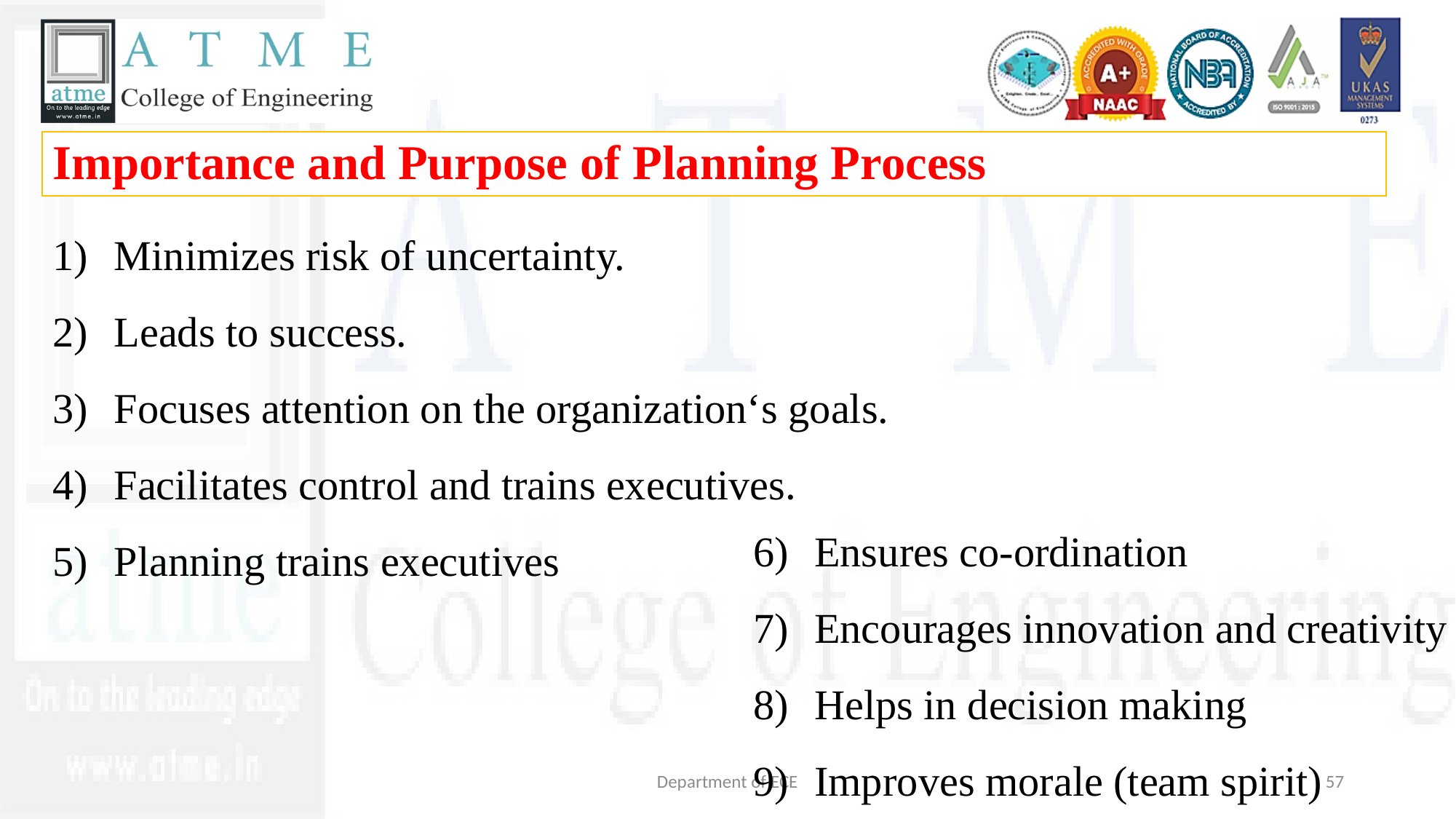

Importance and Purpose of Planning Process
Minimizes risk of uncertainty.
Leads to success.
Focuses attention on the organization‘s goals.
Facilitates control and trains executives.
Planning trains executives
Ensures co-ordination
Encourages innovation and creativity
Helps in decision making
Improves morale (team spirit)
Department of ECE
57